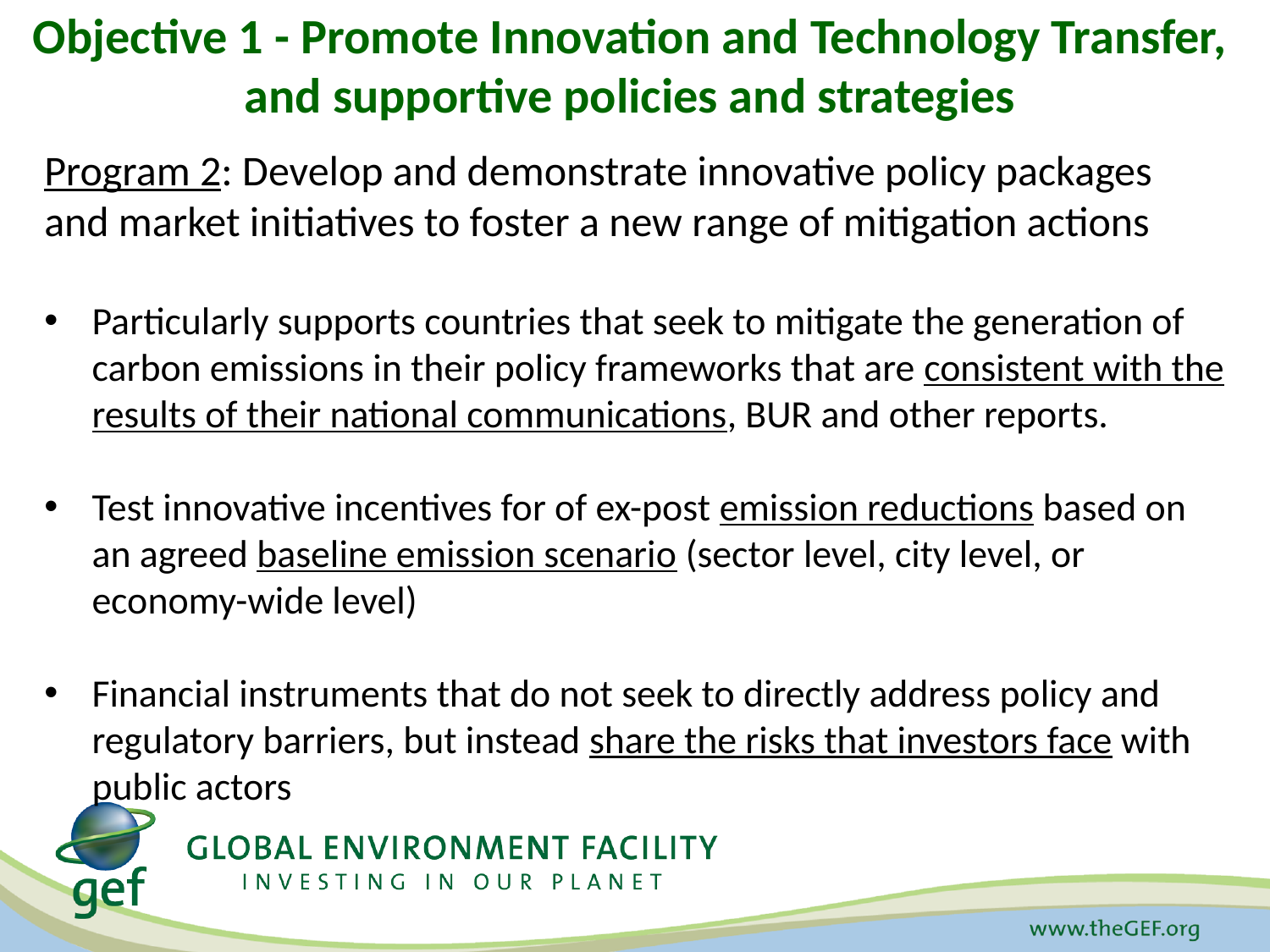

# Objective 1 - Promote Innovation and Technology Transfer, and supportive policies and strategies
Program 2: Develop and demonstrate innovative policy packages and market initiatives to foster a new range of mitigation actions

Particularly supports countries that seek to mitigate the generation of carbon emissions in their policy frameworks that are consistent with the results of their national communications, BUR and other reports.

Test innovative incentives for of ex-post emission reductions based on an agreed baseline emission scenario (sector level, city level, or economy-wide level)

Financial instruments that do not seek to directly address policy and regulatory barriers, but instead share the risks that investors face with public actors